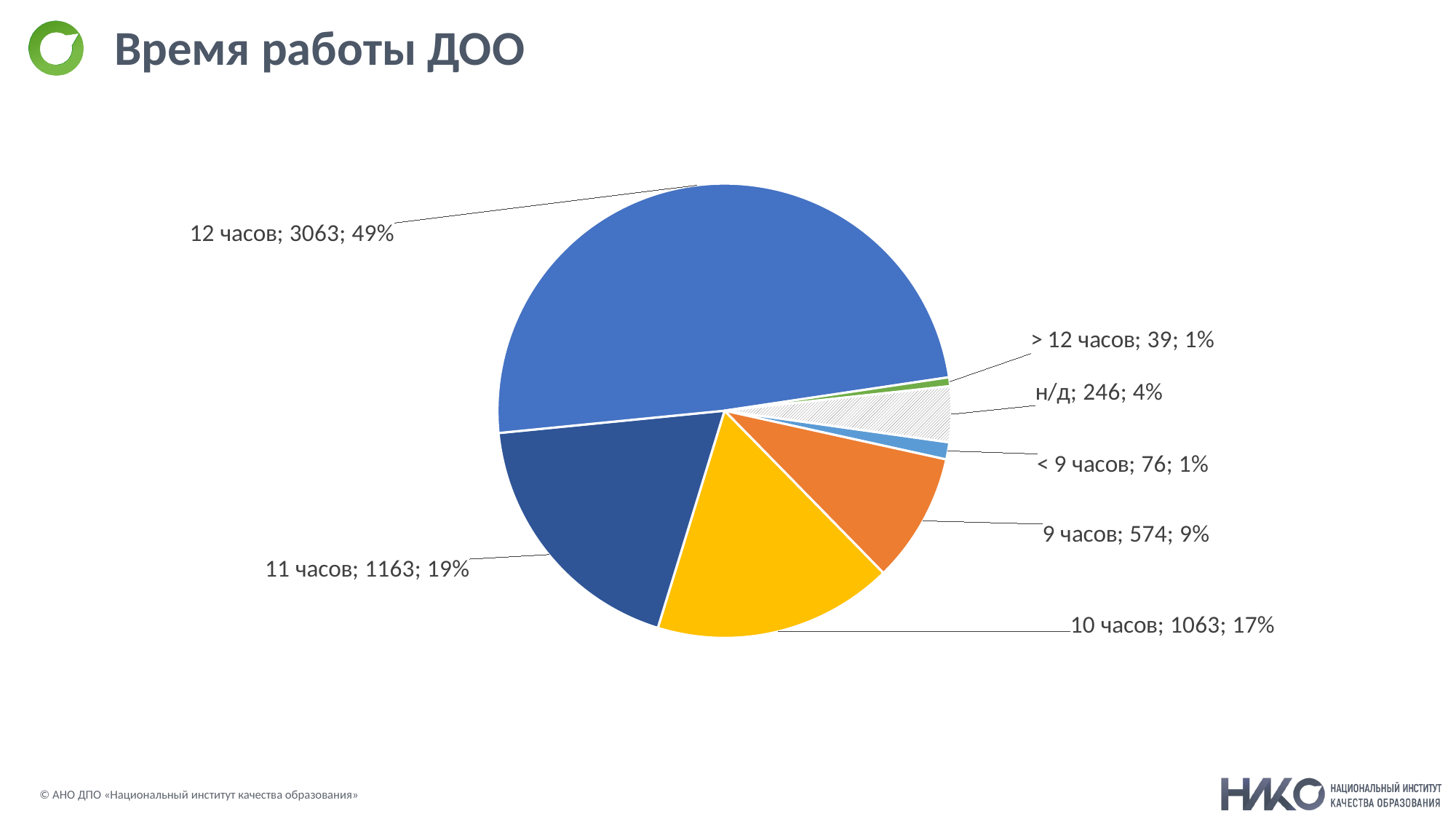

# Время работы ДОО

### Chart

| Category |  |
|---|---|
| < 9 часов | 76.0 |
| 9 часов | 574.0 |
| 10 часов | 1063.0 |
| 11 часов | 1163.0 |
| 12 часов | 3063.0 |
| > 12 часов | 39.0 |
| н/д | 246.0 |